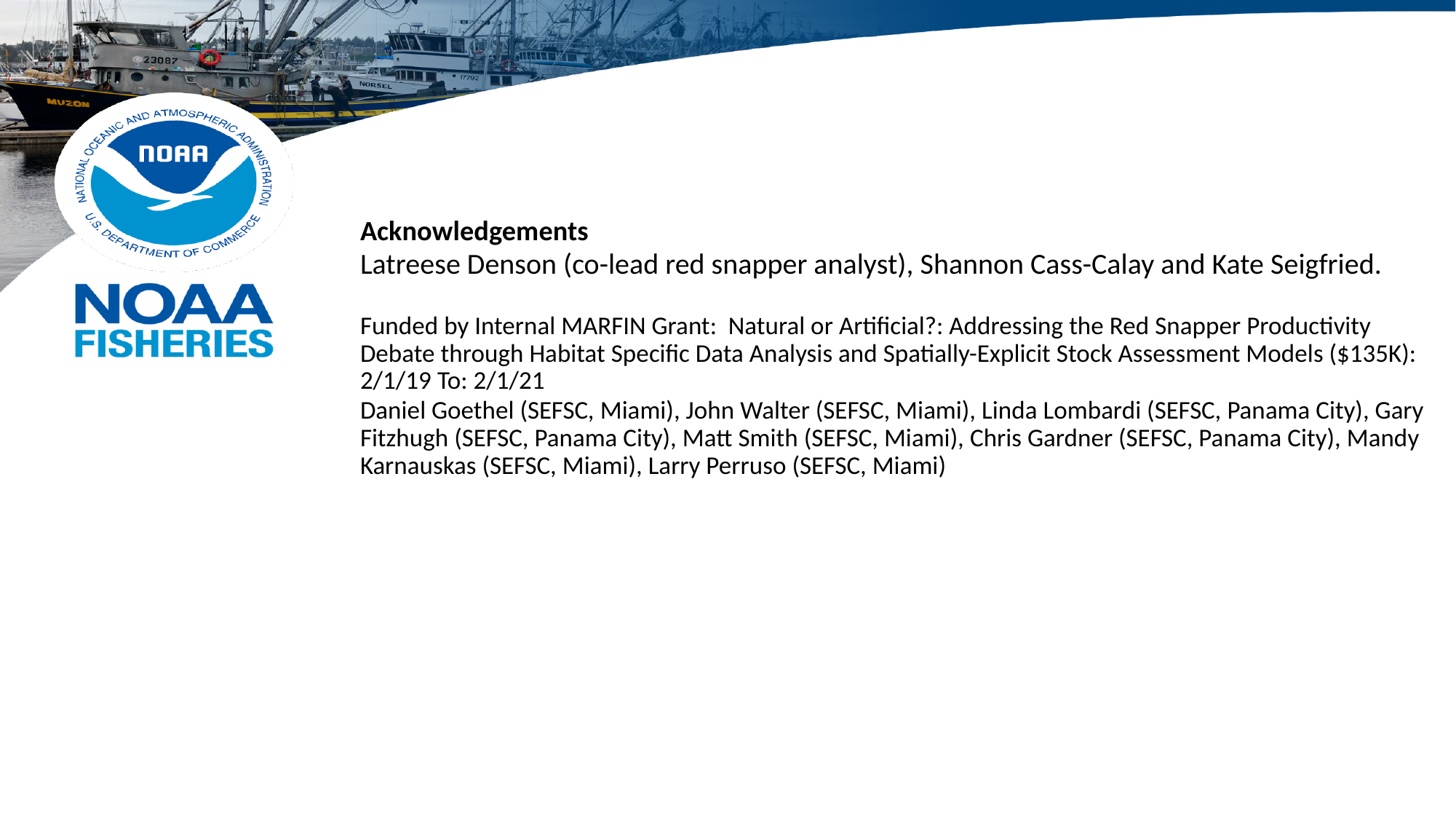

Acknowledgements
Latreese Denson (co-lead red snapper analyst), Shannon Cass-Calay and Kate Seigfried.

Funded by Internal MARFIN Grant:  Natural or Artificial?: Addressing the Red Snapper Productivity Debate through Habitat Specific Data Analysis and Spatially-Explicit Stock Assessment Models ($135K): 2/1/19 To: 2/1/21
Daniel Goethel (SEFSC, Miami), John Walter (SEFSC, Miami), Linda Lombardi (SEFSC, Panama City), Gary Fitzhugh (SEFSC, Panama City), Matt Smith (SEFSC, Miami), Chris Gardner (SEFSC, Panama City), Mandy Karnauskas (SEFSC, Miami), Larry Perruso (SEFSC, Miami)